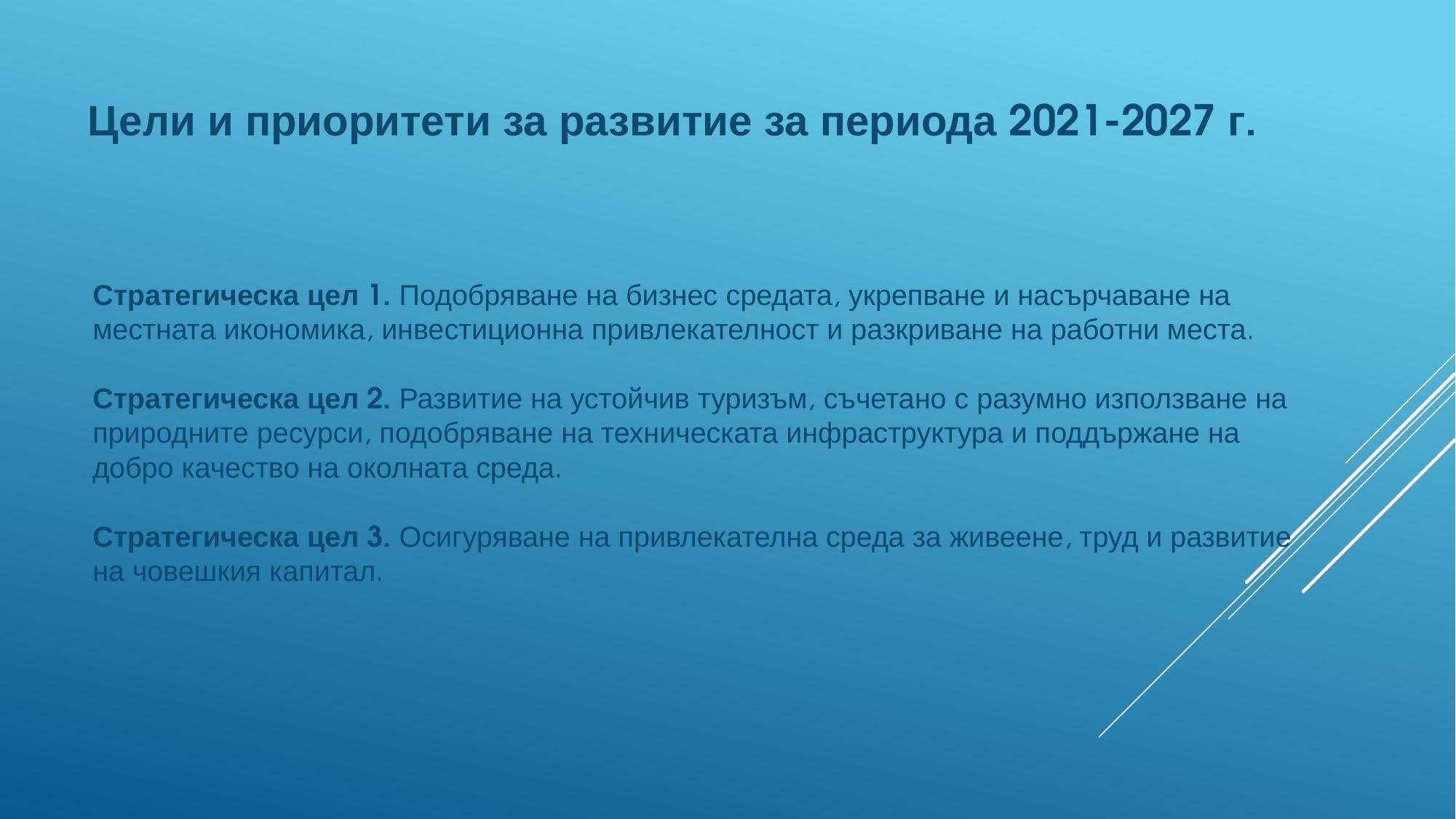

Цели и приоритети за развитие за периода 2021-2027 г.
# Стратегическа цел 1. Подобряване на бизнес средата, укрепване и насърчаване на местната икономика, инвестиционна привлекателност и разкриване на работни места. Стратегическа цел 2. Развитие на устойчив туризъм, съчетано с разумно използване на природните ресурси, подобряване на техническата инфраструктура и поддържане на добро качество на околната среда. Стратегическа цел 3. Осигуряване на привлекателна среда за живеене, труд и развитие на човешкия капитал.